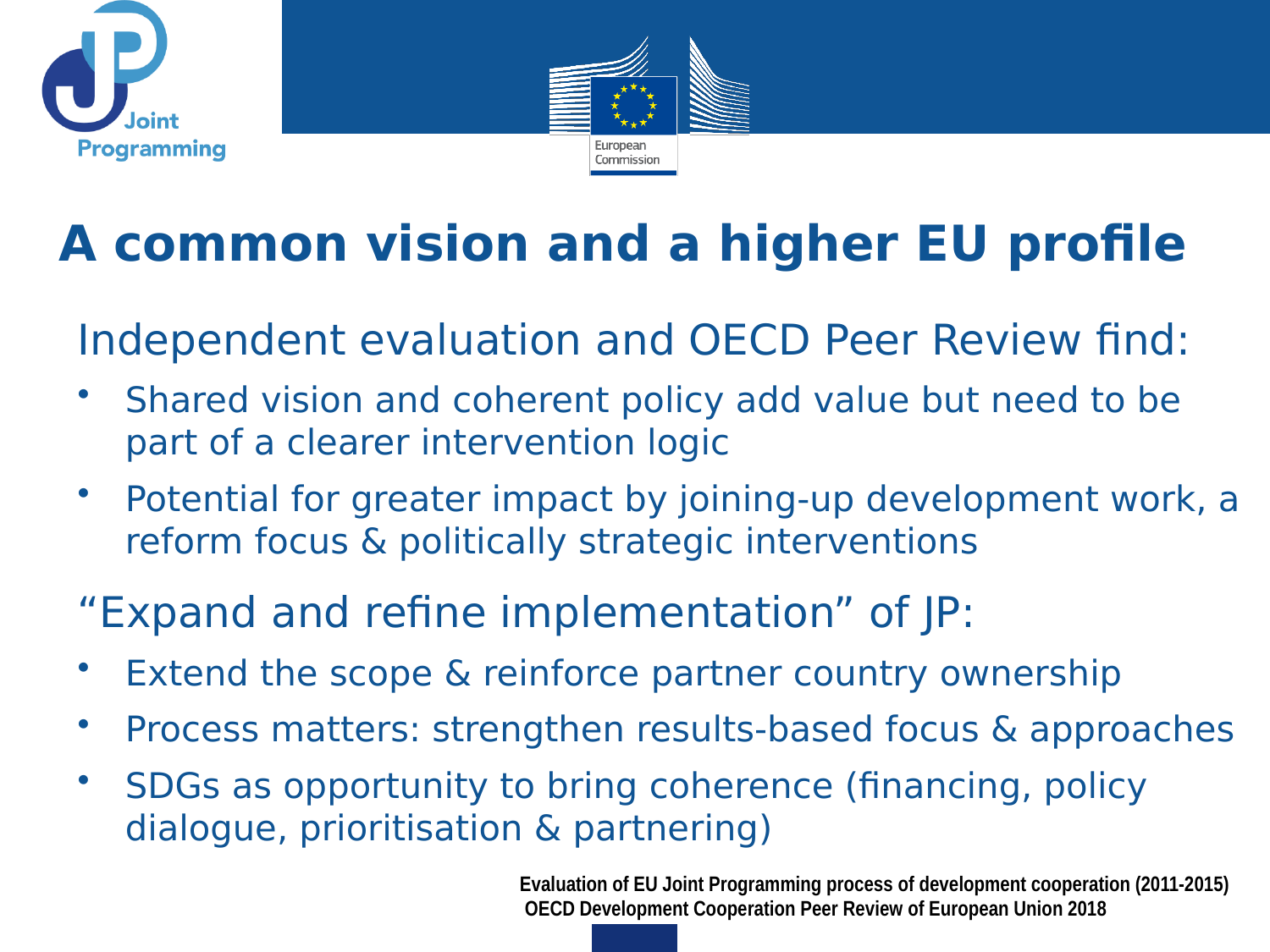

# A common vision and a higher EU profile
Independent evaluation and OECD Peer Review find:
Shared vision and coherent policy add value but need to be part of a clearer intervention logic
Potential for greater impact by joining-up development work, a reform focus & politically strategic interventions
“Expand and refine implementation” of JP:
Extend the scope & reinforce partner country ownership
Process matters: strengthen results-based focus & approaches
SDGs as opportunity to bring coherence (financing, policy dialogue, prioritisation & partnering)
Evaluation of EU Joint Programming process of development cooperation (2011-2015)
 OECD Development Cooperation Peer Review of European Union 2018